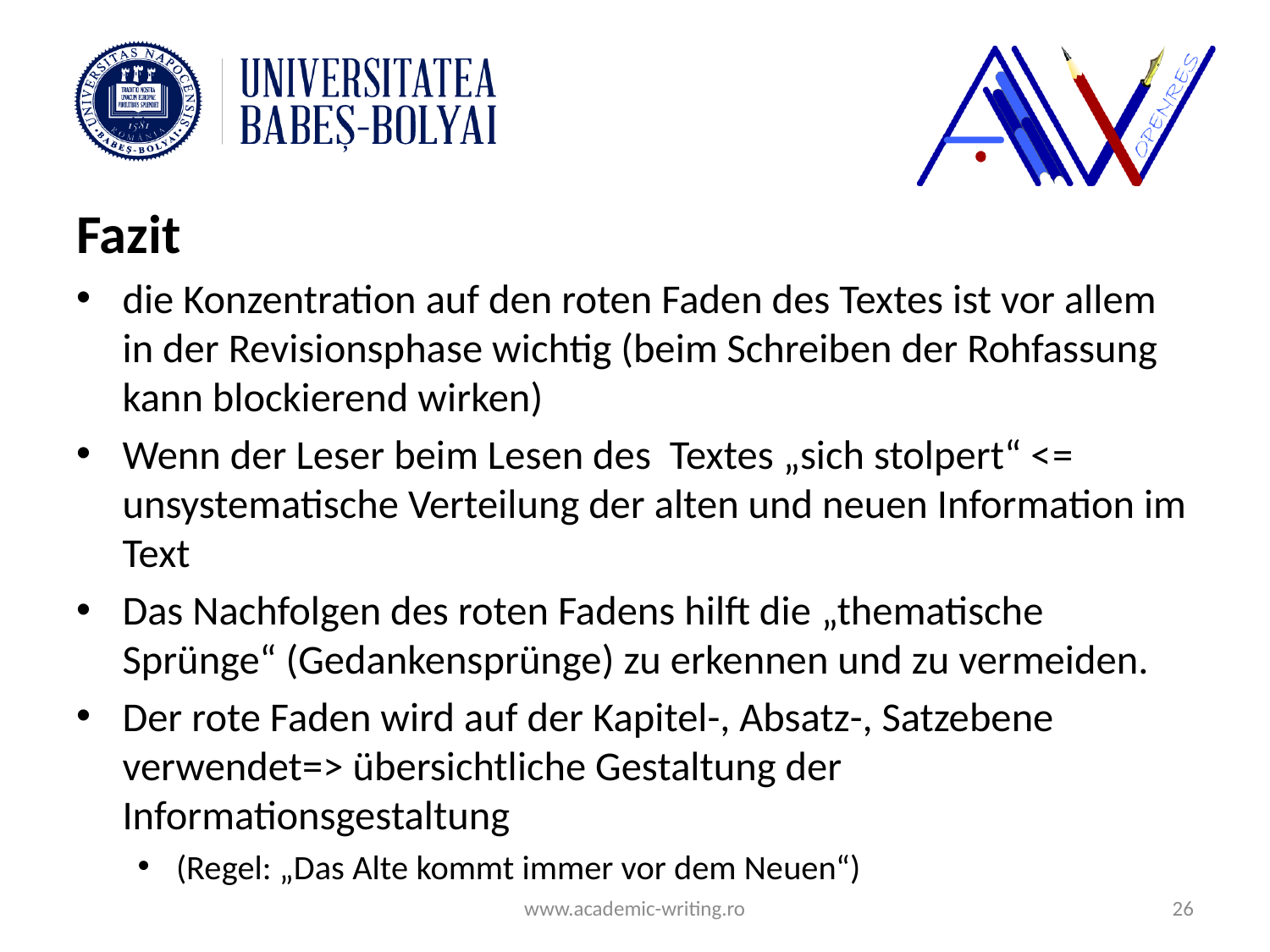

#
Fazit
die Konzentration auf den roten Faden des Textes ist vor allem in der Revisionsphase wichtig (beim Schreiben der Rohfassung kann blockierend wirken)
Wenn der Leser beim Lesen des  Textes „sich stolpert“ <= unsystematische Verteilung der alten und neuen Information im Text
Das Nachfolgen des roten Fadens hilft die „thematische Sprünge“ (Gedankensprünge) zu erkennen und zu vermeiden.
Der rote Faden wird auf der Kapitel-, Absatz-, Satzebene verwendet=> übersichtliche Gestaltung der Informationsgestaltung
(Regel: „Das Alte kommt immer vor dem Neuen“)

www.academic-writing.ro
26